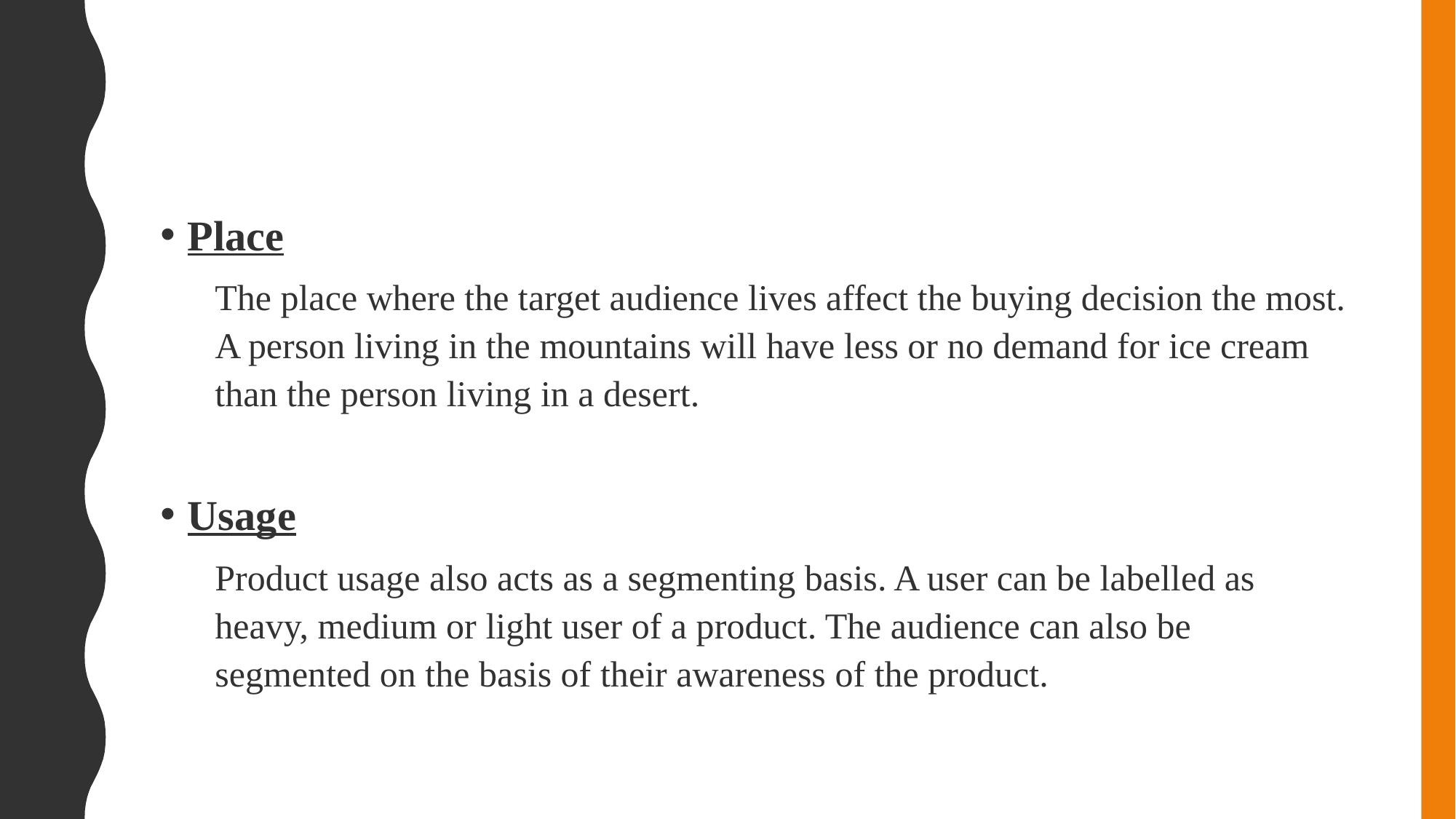

#
Place
The place where the target audience lives affect the buying decision the most. A person living in the mountains will have less or no demand for ice cream than the person living in a desert.

Usage
Product usage also acts as a segmenting basis. A user can be labelled as heavy, medium or light user of a product. The audience can also be segmented on the basis of their awareness of the product.